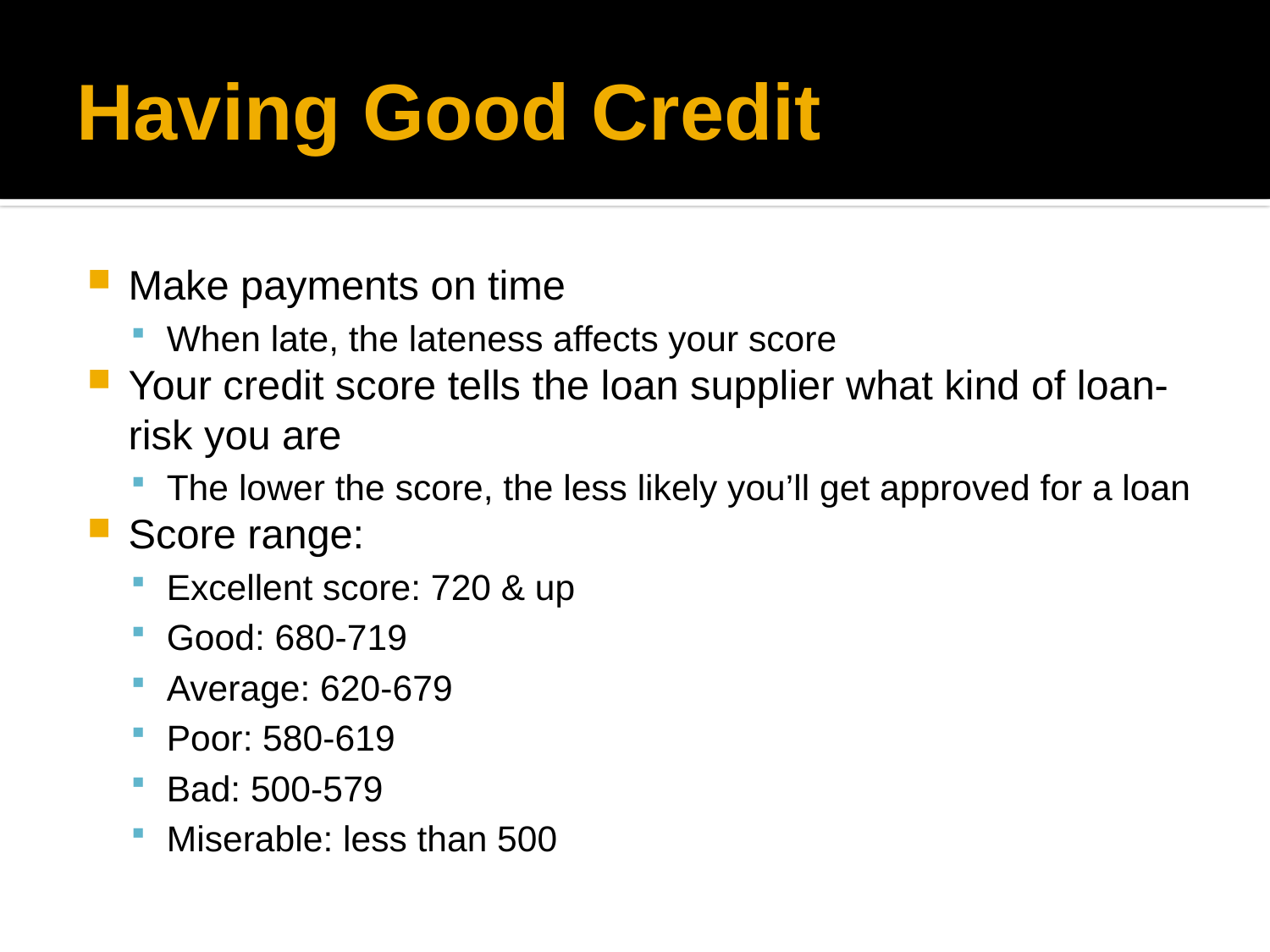

# Having Good Credit
Make payments on time
When late, the lateness affects your score
Your credit score tells the loan supplier what kind of loan-risk you are
The lower the score, the less likely you’ll get approved for a loan
Score range:
Excellent score: 720 & up
Good: 680-719
Average: 620-679
Poor: 580-619
Bad: 500-579
Miserable: less than 500